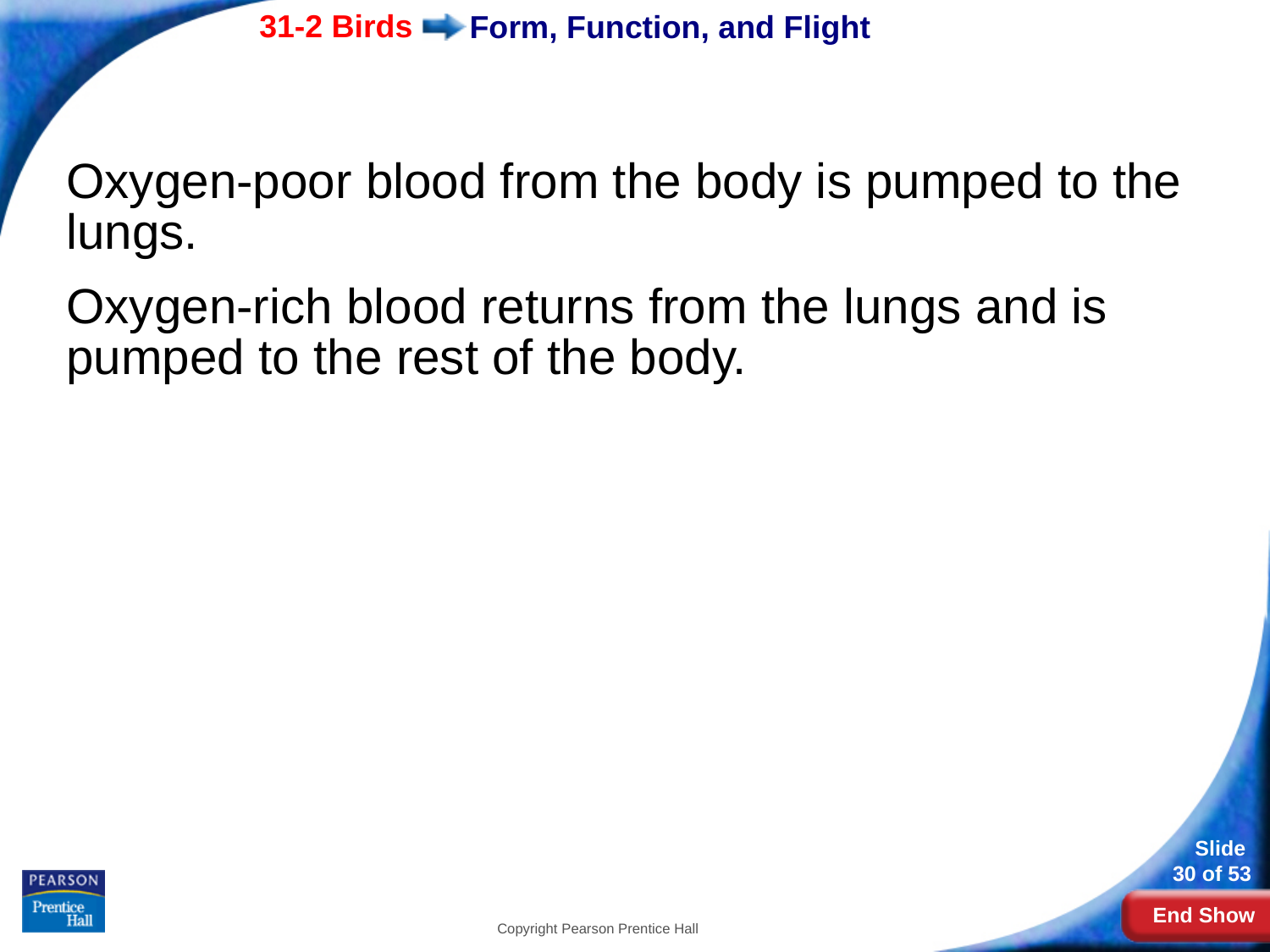

# Form, Function, and Flight
Oxygen-poor blood from the body is pumped to the lungs.
Oxygen-rich blood returns from the lungs and is pumped to the rest of the body.
Copyright Pearson Prentice Hall